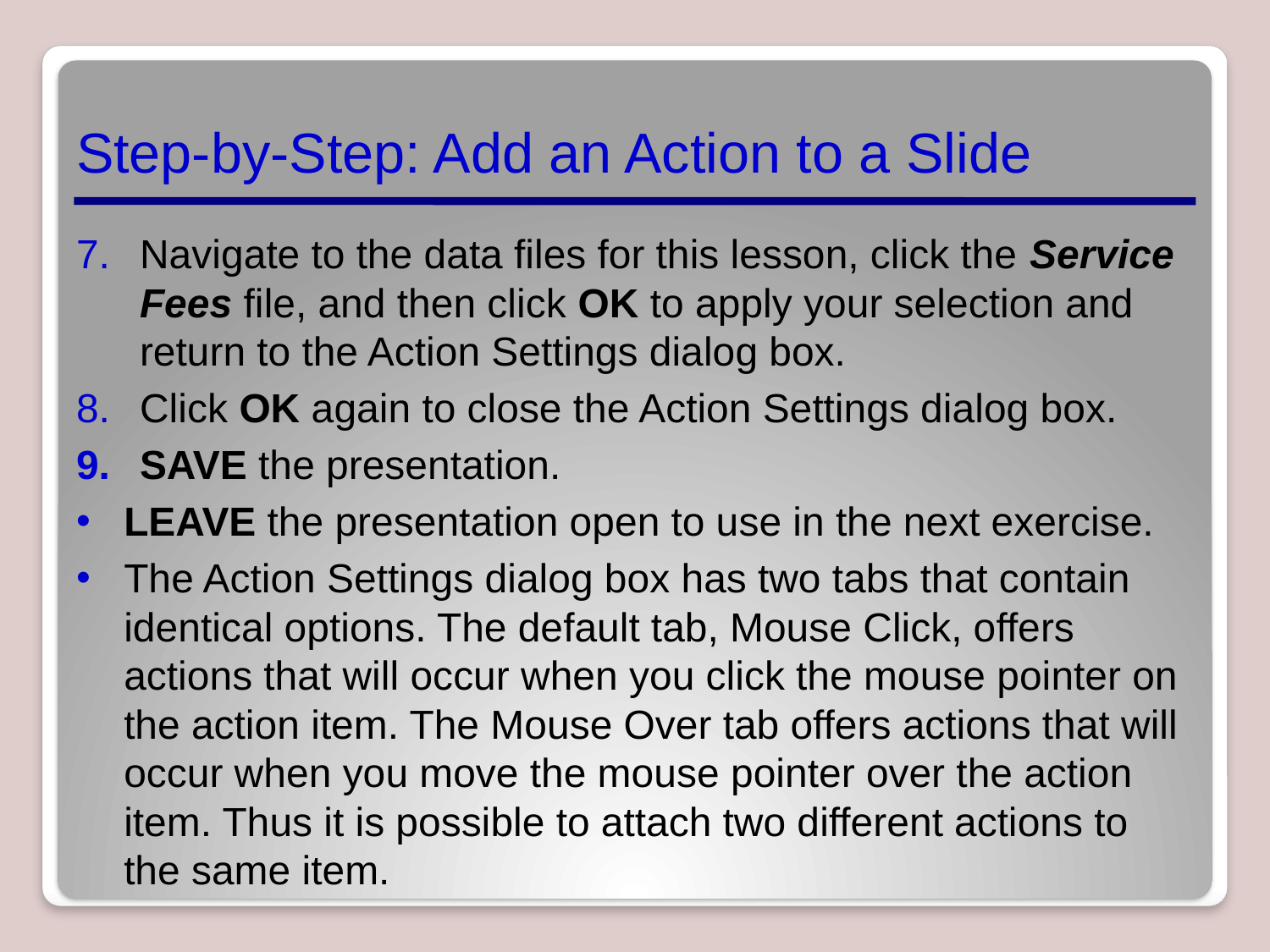

# Step-by-Step: Add an Action to a Slide
Navigate to the data files for this lesson, click the Service Fees file, and then click OK to apply your selection and return to the Action Settings dialog box.
Click OK again to close the Action Settings dialog box.
SAVE the presentation.
LEAVE the presentation open to use in the next exercise.
The Action Settings dialog box has two tabs that contain identical options. The default tab, Mouse Click, offers actions that will occur when you click the mouse pointer on the action item. The Mouse Over tab offers actions that will occur when you move the mouse pointer over the action item. Thus it is possible to attach two different actions to the same item.